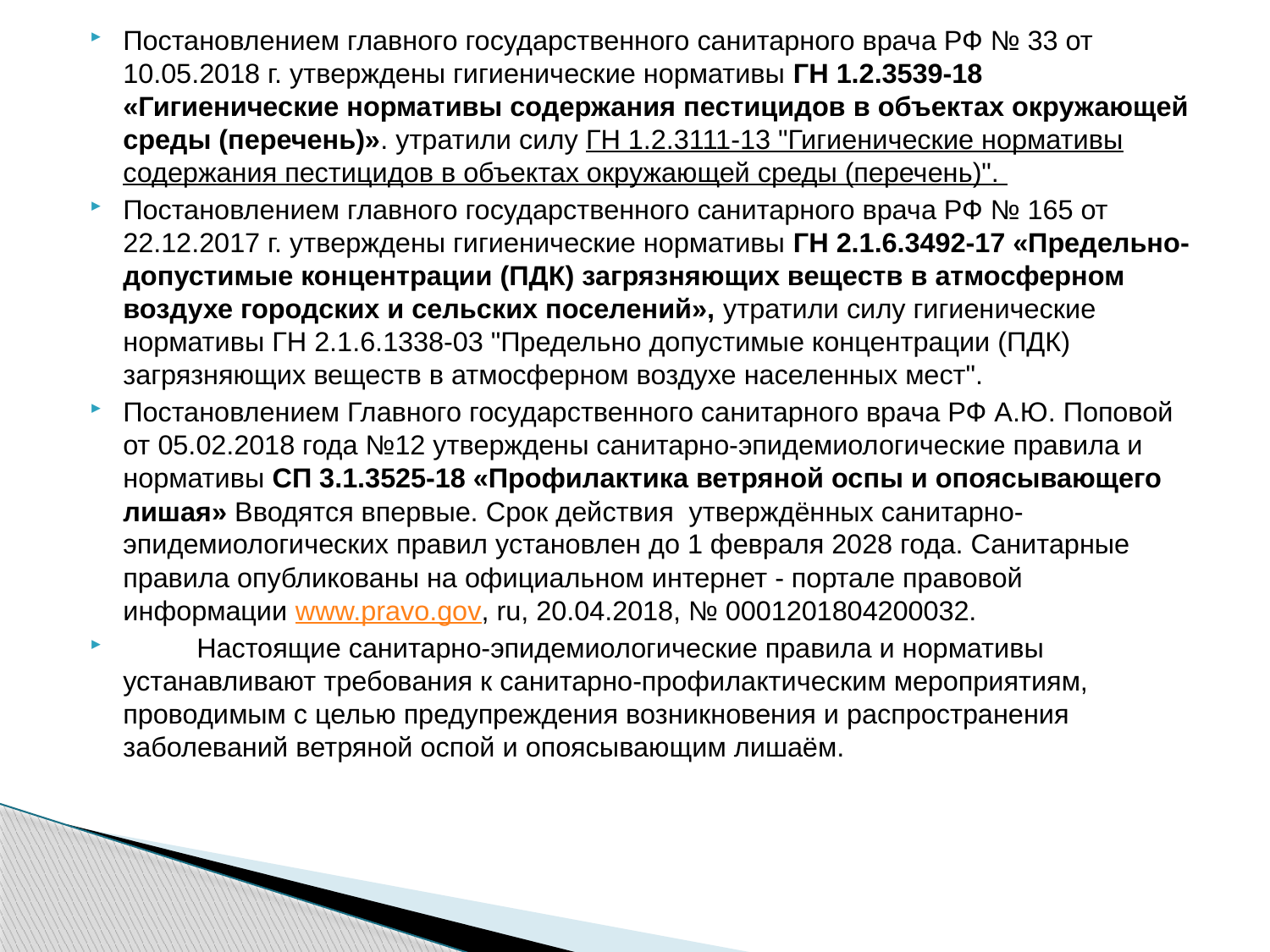

Постановлением главного государственного санитарного врача РФ № 33 от 10.05.2018 г. утверждены гигиенические нормативы ГН 1.2.3539-18 «Гигиенические нормативы содержания пестицидов в объектах окружающей среды (перечень)». утратили силу ГН 1.2.3111-13 "Гигиенические нормативы содержания пестицидов в объектах окружающей среды (перечень)".
Постановлением главного государственного санитарного врача РФ № 165 от 22.12.2017 г. утверждены гигиенические нормативы ГН 2.1.6.3492-17 «Предельно-допустимые концентрации (ПДК) загрязняющих веществ в атмосферном воздухе городских и сельских поселений», утратили силу гигиенические нормативы ГН 2.1.6.1338-03 "Предельно допустимые концентрации (ПДК) загрязняющих веществ в атмосферном воздухе населенных мест".
Постановлением Главного государственного санитарного врача РФ А.Ю. Поповой от 05.02.2018 года №12 утверждены санитарно-эпидемиологические правила и нормативы СП 3.1.3525-18 «Профилактика ветряной оспы и опоясывающего лишая» Вводятся впервые. Срок действия  утверждённых санитарно-эпидемиологических правил установлен до 1 февраля 2028 года. Санитарные правила опубликованы на официальном интернет - портале правовой информации www.рravo.gov, ru, 20.04.2018, № 0001201804200032.
	Настоящие санитарно-эпидемиологические правила и нормативы устанавливают требования к санитарно-профилактическим мероприятиям, проводимым с целью предупреждения возникновения и распространения заболеваний ветряной оспой и опоясывающим лишаём.